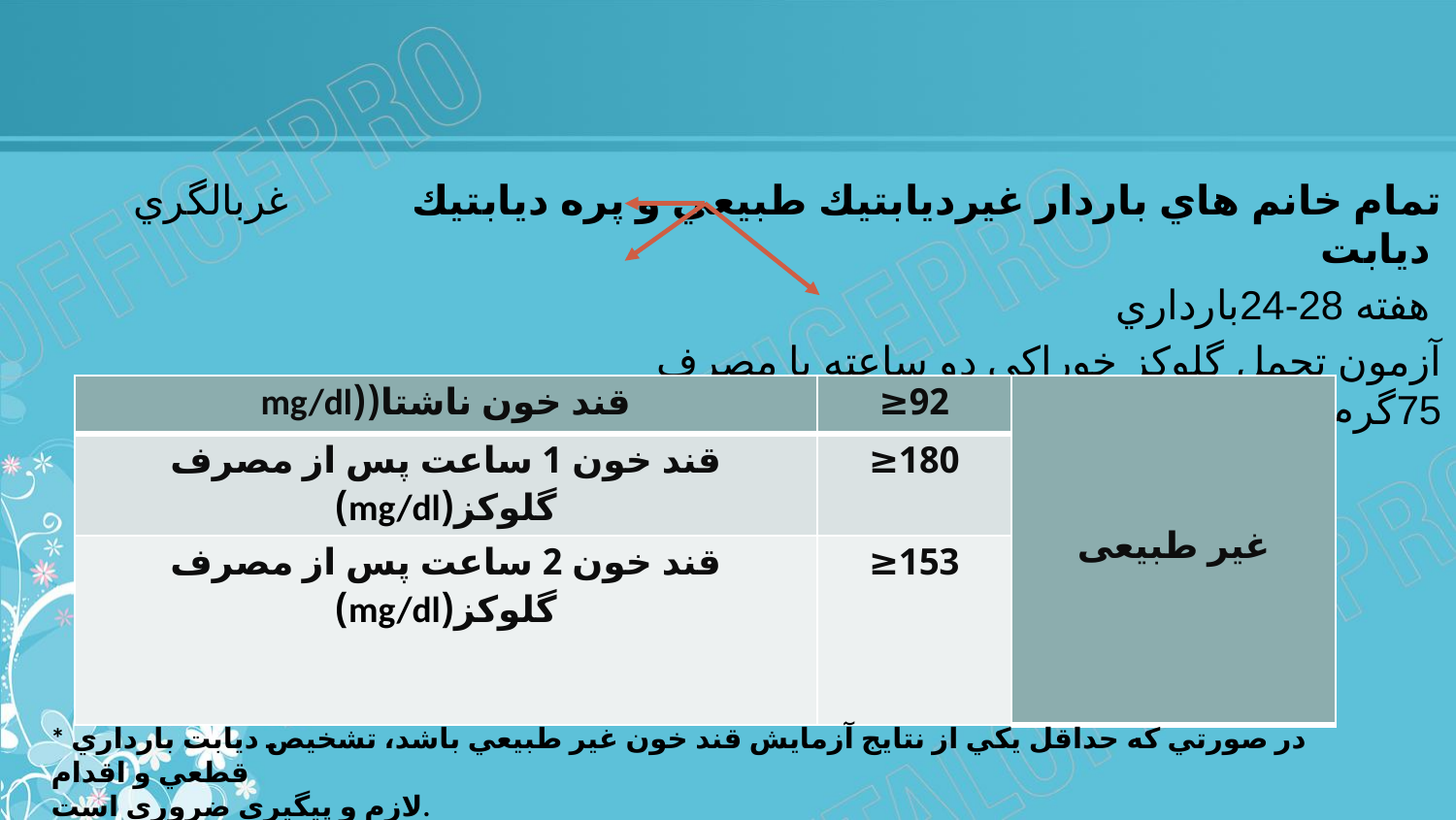

تمام خانم هاي باردار غيرديابتيك طبيعي و پره ديابتيك           غربالگري ديابت
                                                                           هفته 28-24بارداري
                                                     آزمون تحمل گلوكز خوراكي دو ساعته با مصرف 75گرم گلوکز
| قند خون ناشتا((mg/dl | 92≤ | غیر طبیعی |
| --- | --- | --- |
| قند خون 1 ساعت پس از مصرف گلوکز(mg/dl) | 180≤ |  |
| قند خون 2 ساعت پس از مصرف گلوکز(mg/dl) | 153≤ |  |
* در صورتي كه حداقل يكي از نتايج آزمايش قند خون غير طبيعي باشد، تشخيص ديابت بارداري قطعي و اقدام
لازم و پيگيري ضروري است.